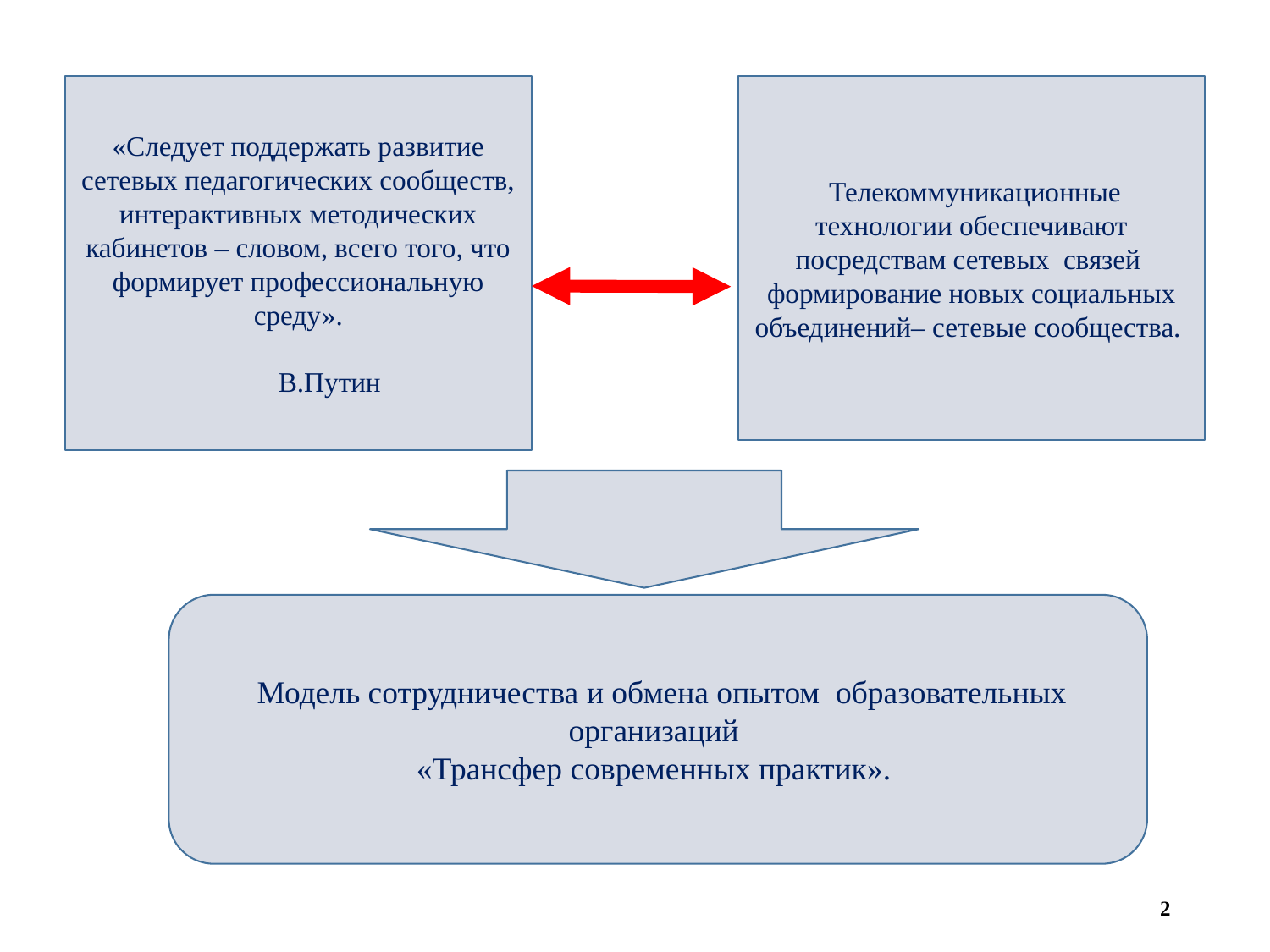

«Следует поддержать развитие сетевых педагогических сообществ, интерактивных методических кабинетов – словом, всего того, что формирует профессиональную среду».

         В.Путин
 Телекоммуникационные технологии обеспечивают посредствам сетевых  связей  формирование новых социальных объединений– сетевые сообщества.

 Модель сотрудничества и обмена опытом  образовательных организаций
«Трансфер современных практик».
2